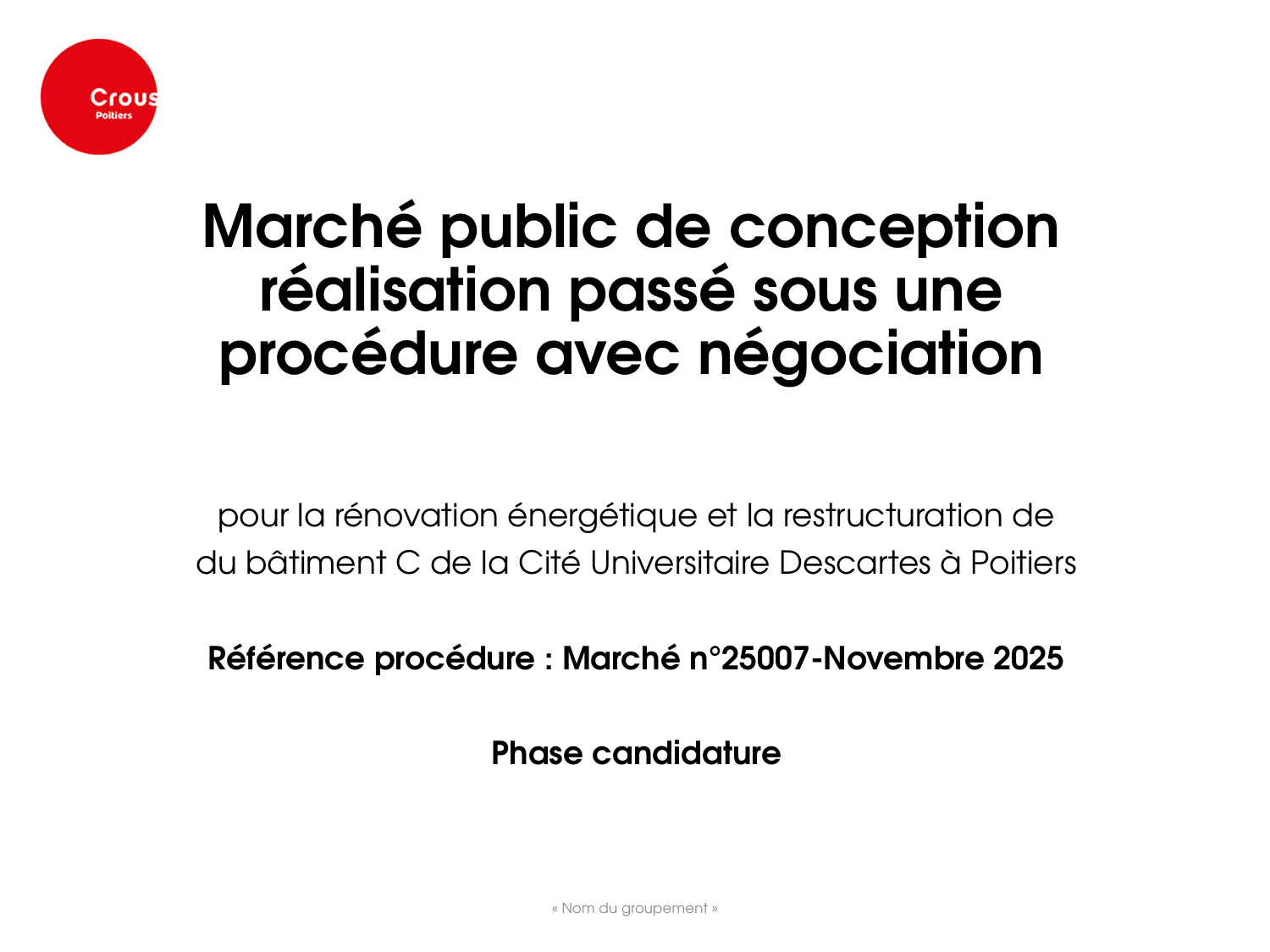

# Marché public de conception réalisation passé sous une procédure avec négociation
pour la rénovation énergétique et la restructuration de
du bâtiment C de la Cité Universitaire Descartes à Poitiers

Référence procédure : Marché n°25007-Novembre 2025

Phase candidature
« Nom du groupement »